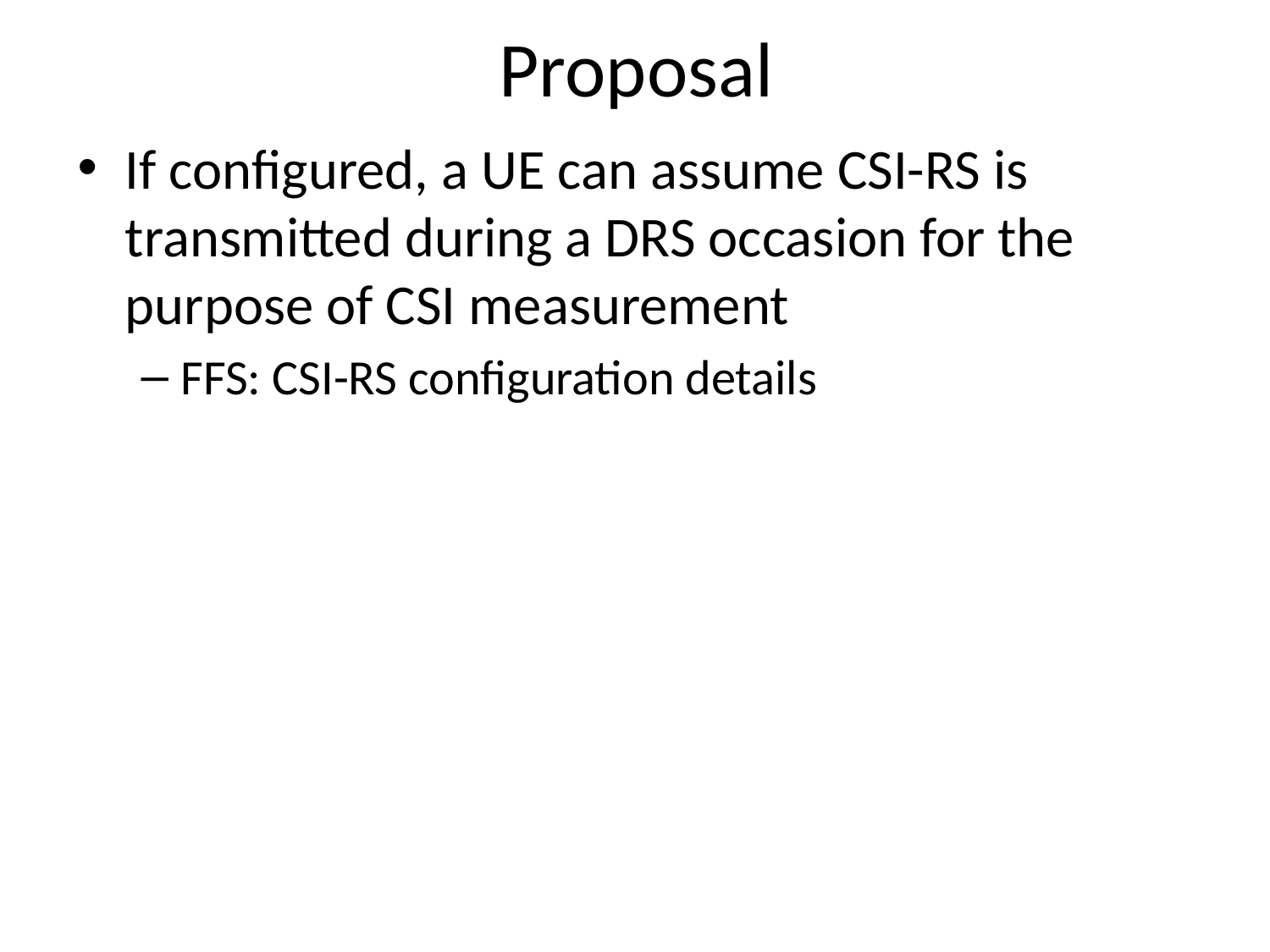

# Proposal
If configured, a UE can assume CSI-RS is transmitted during a DRS occasion for the purpose of CSI measurement
FFS: CSI-RS configuration details